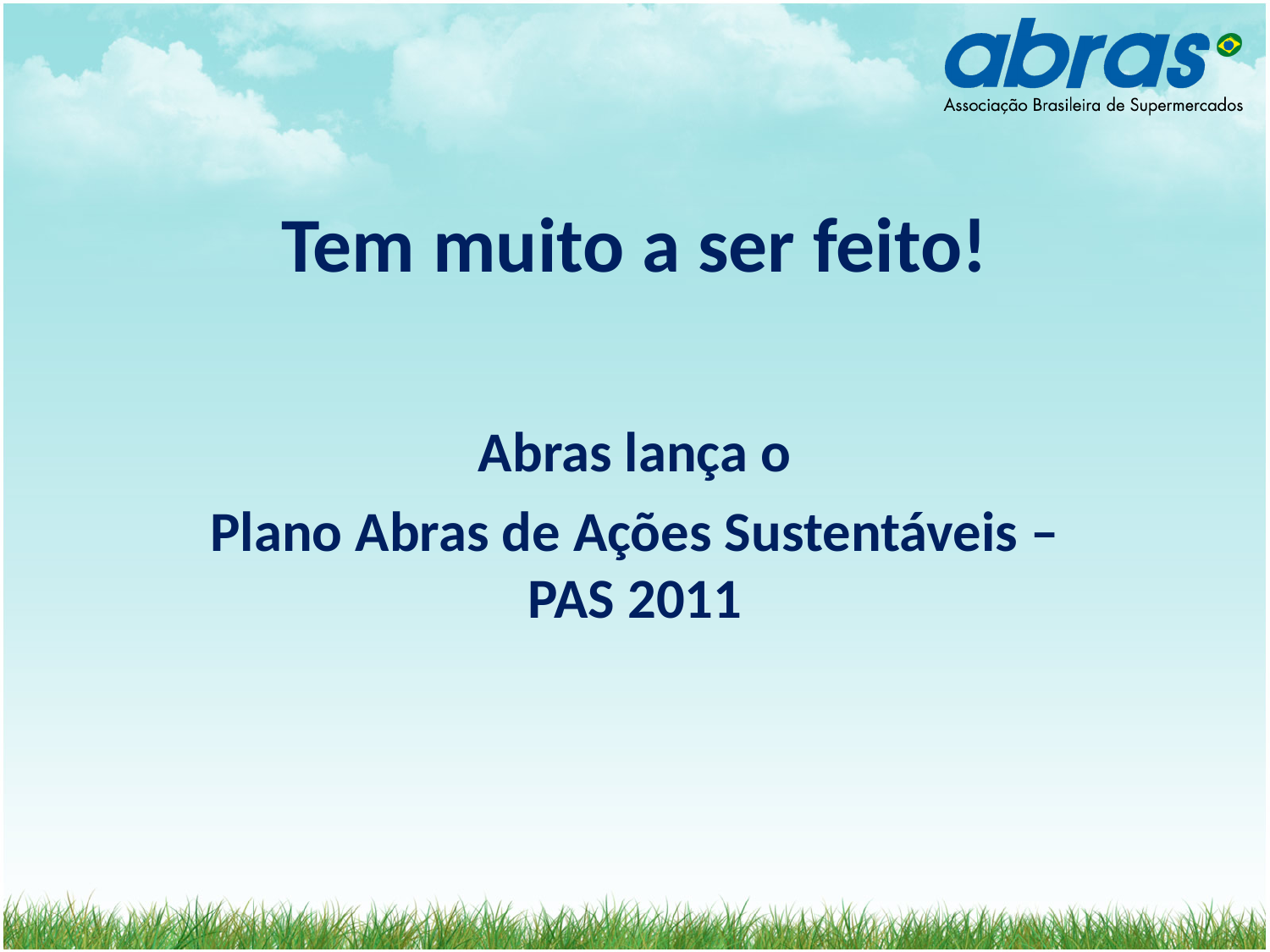

# Tem muito a ser feito!
Abras lança o
Plano Abras de Ações Sustentáveis – PAS 2011